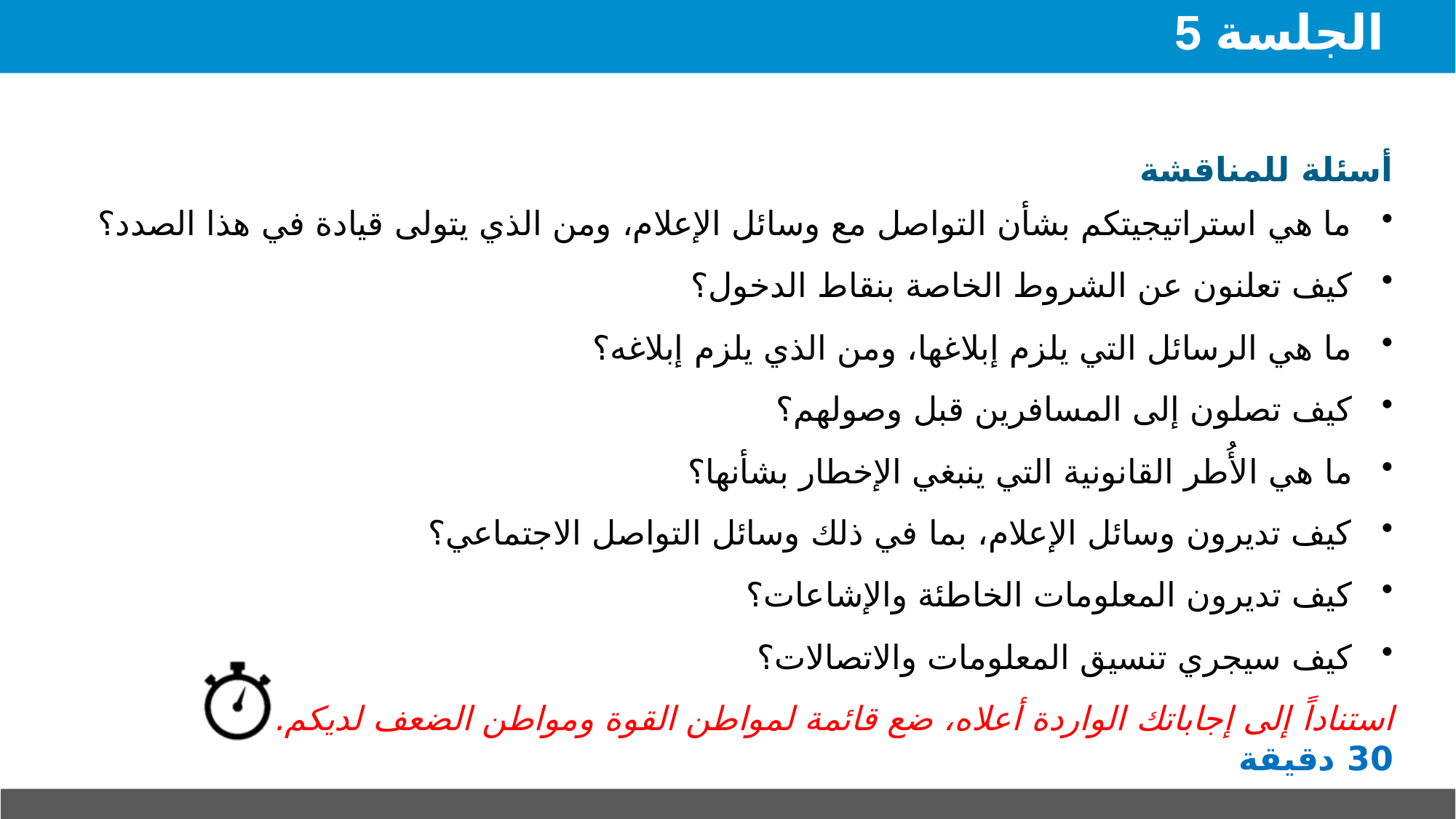

# الجلسة 5
أسئلة للمناقشة
ما هي استراتيجيتكم بشأن التواصل مع وسائل الإعلام، ومن الذي يتولى قيادة في هذا الصدد؟
كيف تعلنون عن الشروط الخاصة بنقاط الدخول؟
ما هي الرسائل التي يلزم إبلاغها، ومن الذي يلزم إبلاغه؟
كيف تصلون إلى المسافرين قبل وصولهم؟
ما هي الأُطر القانونية التي ينبغي الإخطار بشأنها؟
كيف تديرون وسائل الإعلام، بما في ذلك وسائل التواصل الاجتماعي؟
كيف تديرون المعلومات الخاطئة والإشاعات؟
كيف سيجري تنسيق المعلومات والاتصالات؟
استناداً إلى إجاباتك الواردة أعلاه، ضع قائمة لمواطن القوة ومواطن الضعف لديكم.               30 دقيقة